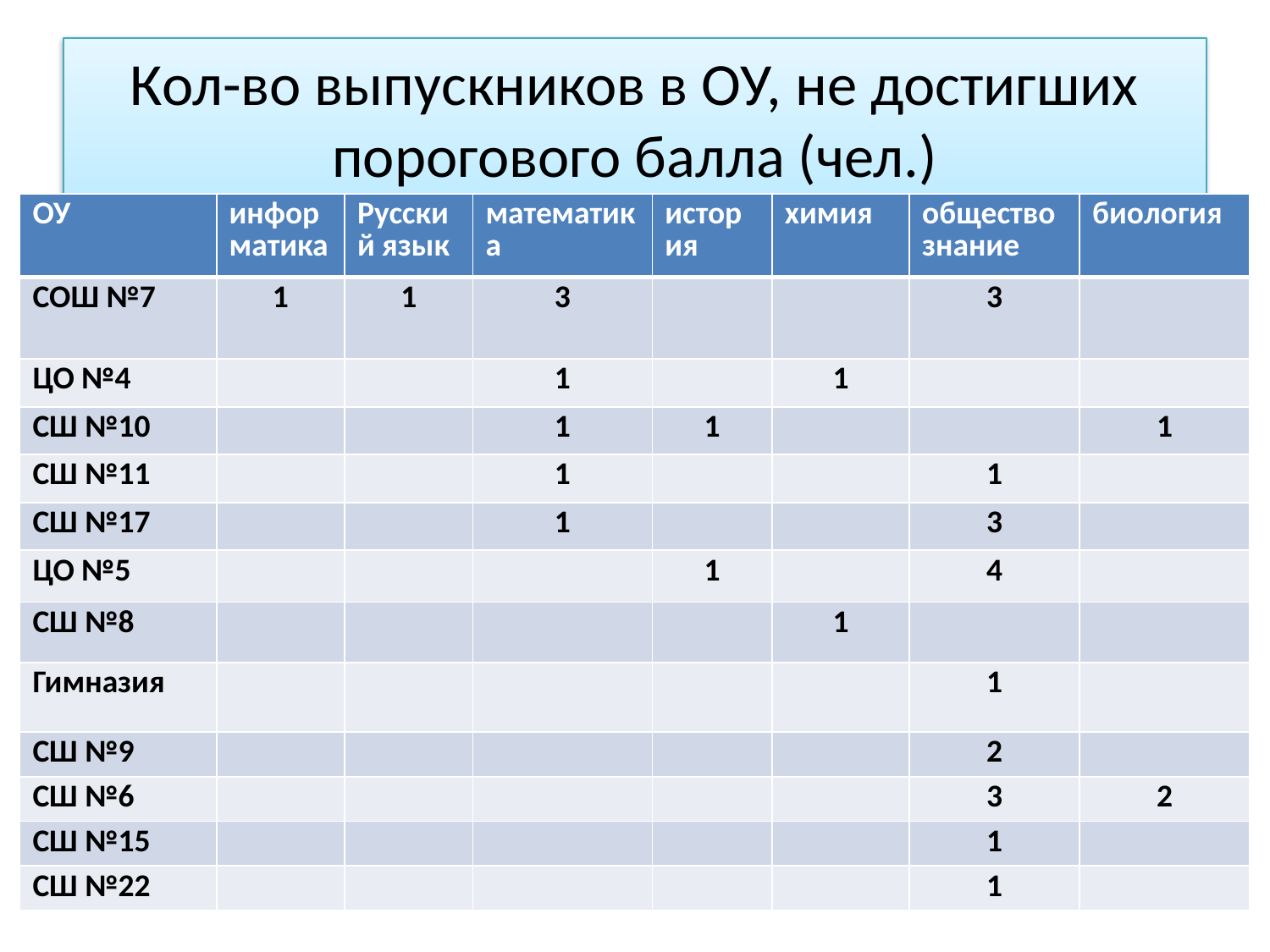

# Кол-во выпускников в ОУ, не достигших порогового балла (чел.)
| ОУ | информатика | Русский язык | математика | история | химия | обществознание | биология |
| --- | --- | --- | --- | --- | --- | --- | --- |
| СОШ №7 | 1 | 1 | 3 |  |  | 3 |  |
| ЦО №4 |  |  | 1 |  | 1 |  |  |
| СШ №10 |  |  | 1 | 1 |  |  | 1 |
| СШ №11 |  |  | 1 |  |  | 1 |  |
| СШ №17 |  |  | 1 |  |  | 3 |  |
| ЦО №5 |  |  |  | 1 |  | 4 |  |
| СШ №8 |  |  |  |  | 1 |  |  |
| Гимназия |  |  |  |  |  | 1 |  |
| СШ №9 |  |  |  |  |  | 2 |  |
| СШ №6 |  |  |  |  |  | 3 | 2 |
| СШ №15 |  |  |  |  |  | 1 |  |
| СШ №22 |  |  |  |  |  | 1 |  |